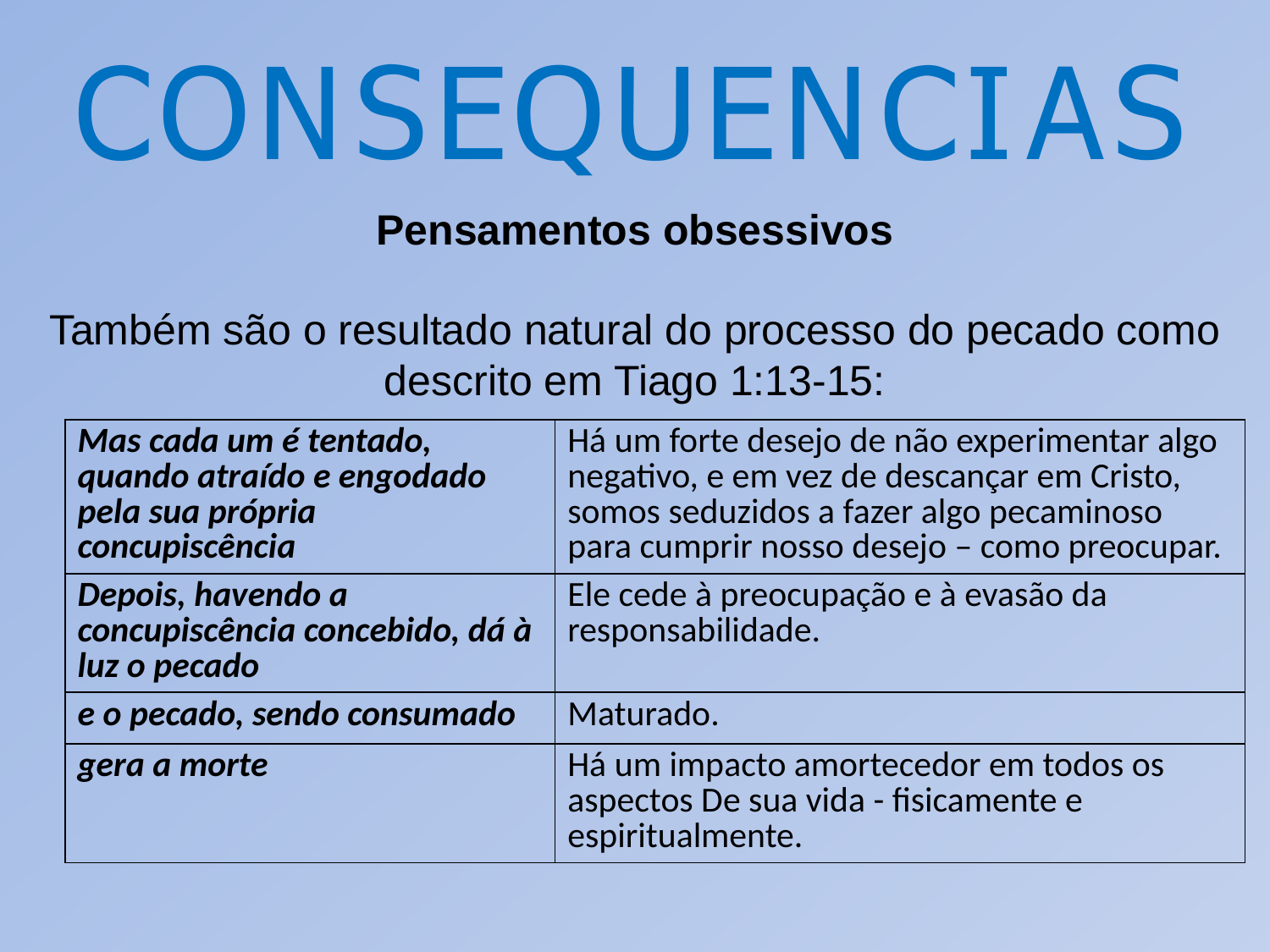

CONSEQUENCIAS

Pensamentos obsessivos

Também são o resultado natural do processo do pecado como descrito em Tiago 1:13-15:

| Mas cada um é tentado, quando atraído e engodado pela sua própria concupiscência | Há um forte desejo de não experimentar algo negativo, e em vez de descançar em Cristo, somos seduzidos a fazer algo pecaminoso para cumprir nosso desejo – como preocupar. |
| --- | --- |
| Depois, havendo a concupiscência concebido, dá à luz o pecado | Ele cede à preocupação e à evasão da responsabilidade. |
| e o pecado, sendo consumado | Maturado. |
| gera a morte | Há um impacto amortecedor em todos os aspectos De sua vida - fisicamente e espiritualmente. |